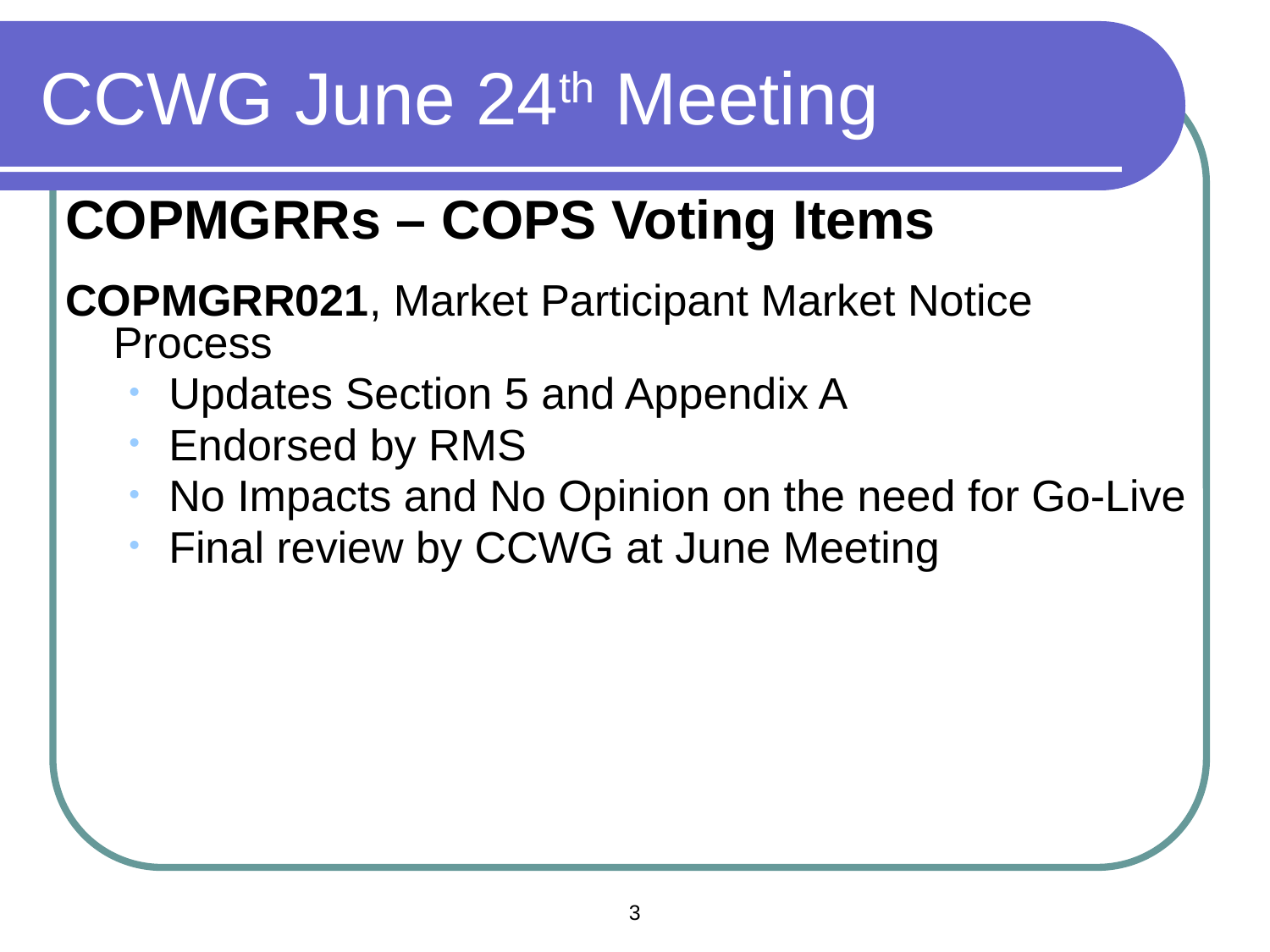

# CCWG June 24th Meeting
COPMGRRs – COPS Voting Items

COPMGRR021, Market Participant Market Notice Process
Updates Section 5 and Appendix A
Endorsed by RMS
No Impacts and No Opinion on the need for Go-Live
Final review by CCWG at June Meeting

3